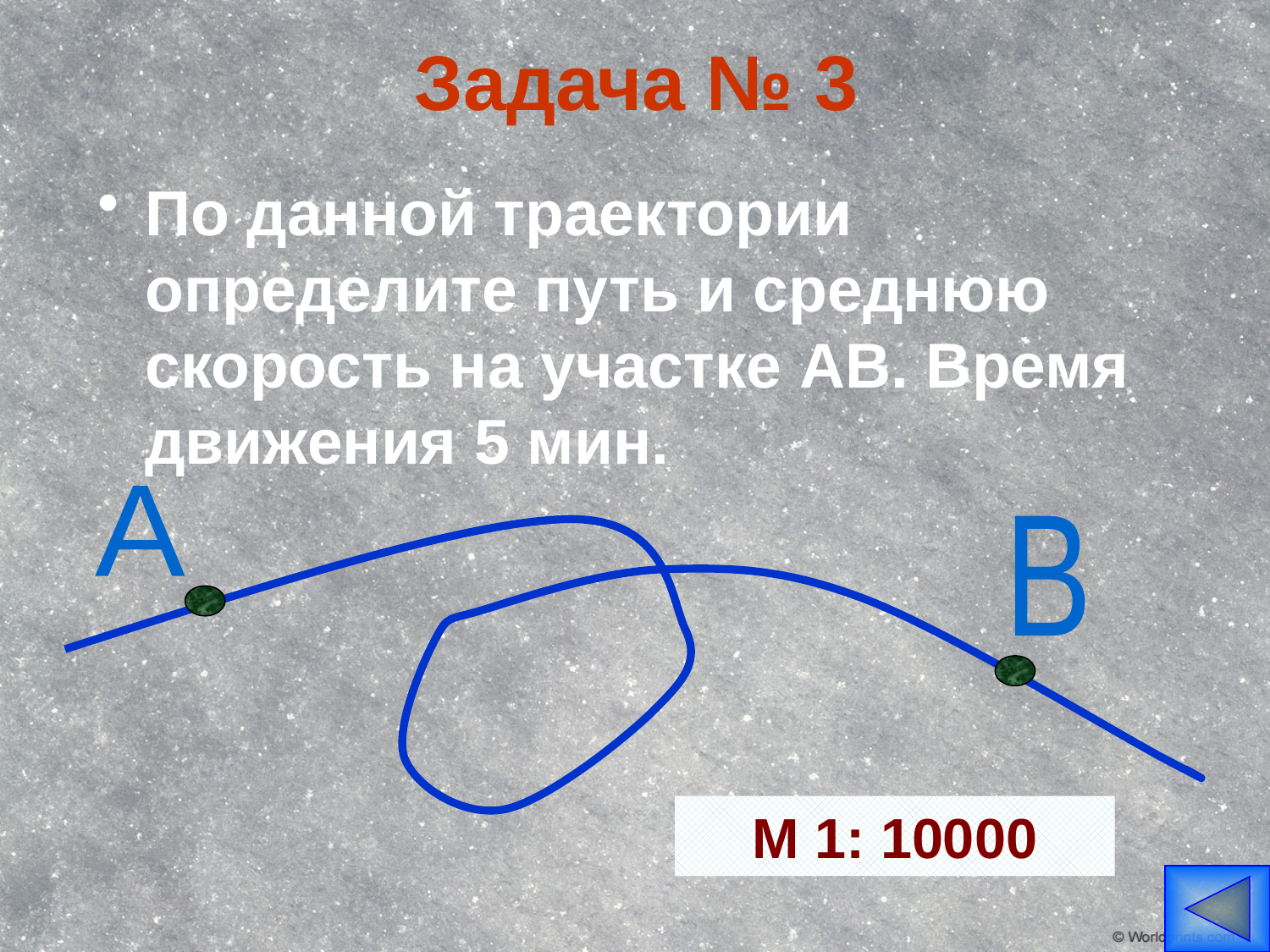

# Задача № 3
По данной траектории определите путь и среднюю скорость на участке АВ. Время движения 5 мин.
А

В

М 1: 10000